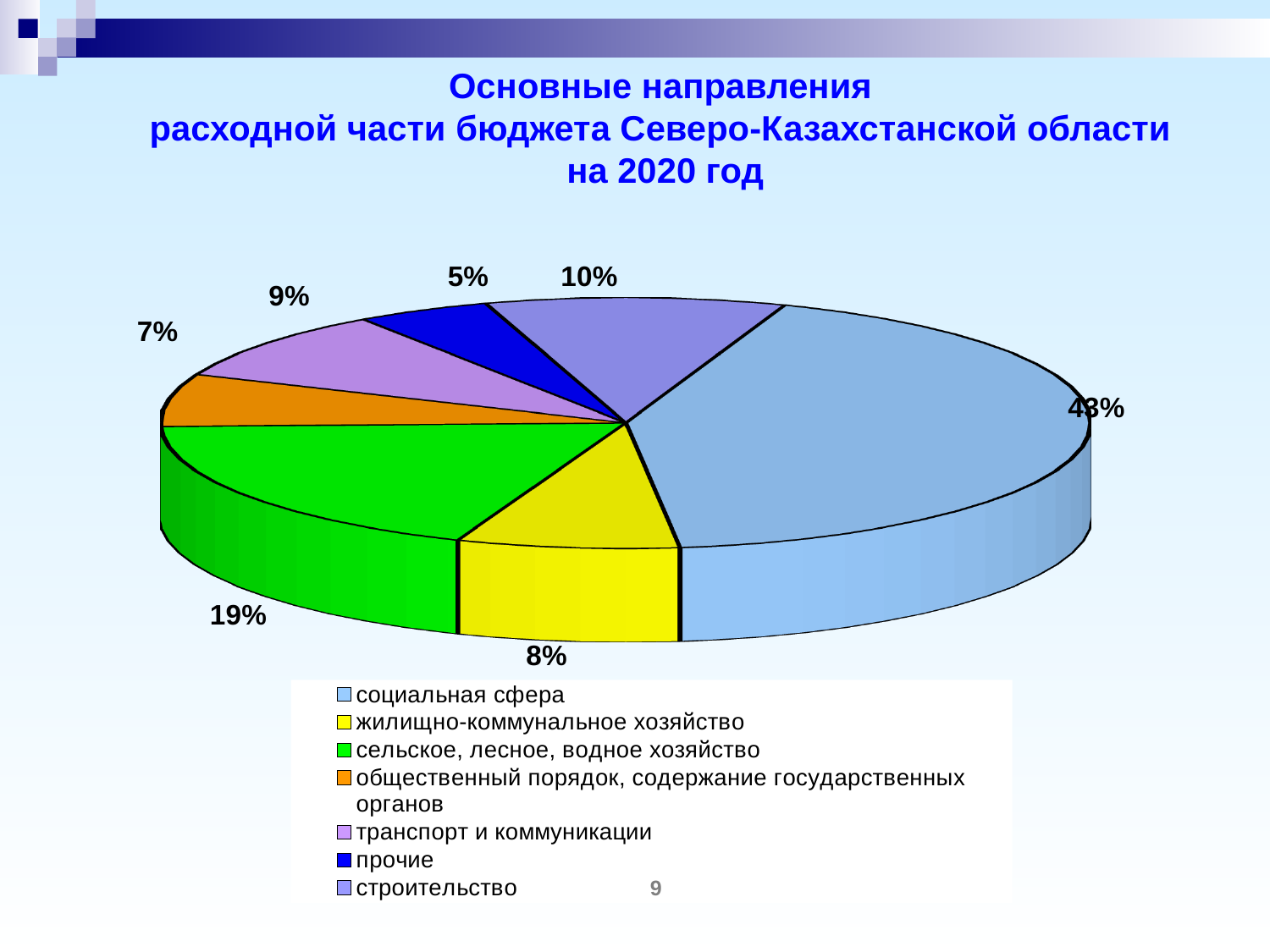

# Основные направления расходной части бюджета Северо-Казахстанской области на 2020 год

[unsupported chart]

9